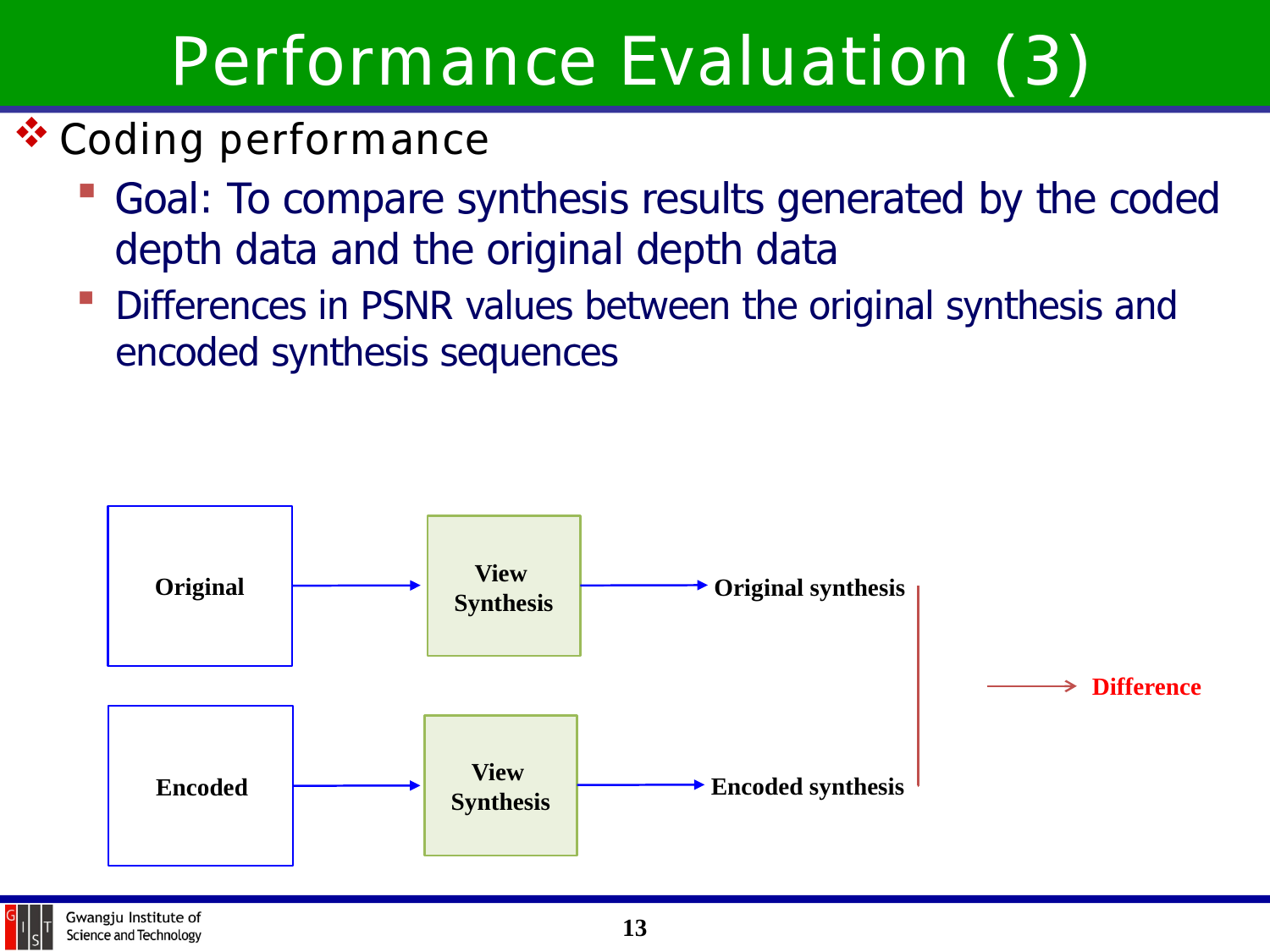

# Performance Evaluation (3)
Coding performance
Goal: To compare synthesis results generated by the coded depth data and the original depth data
Differences in PSNR values between the original synthesis and encoded synthesis sequences

View
Synthesis
Original
Original synthesis
Difference

View
Synthesis
Encoded synthesis
Encoded
13